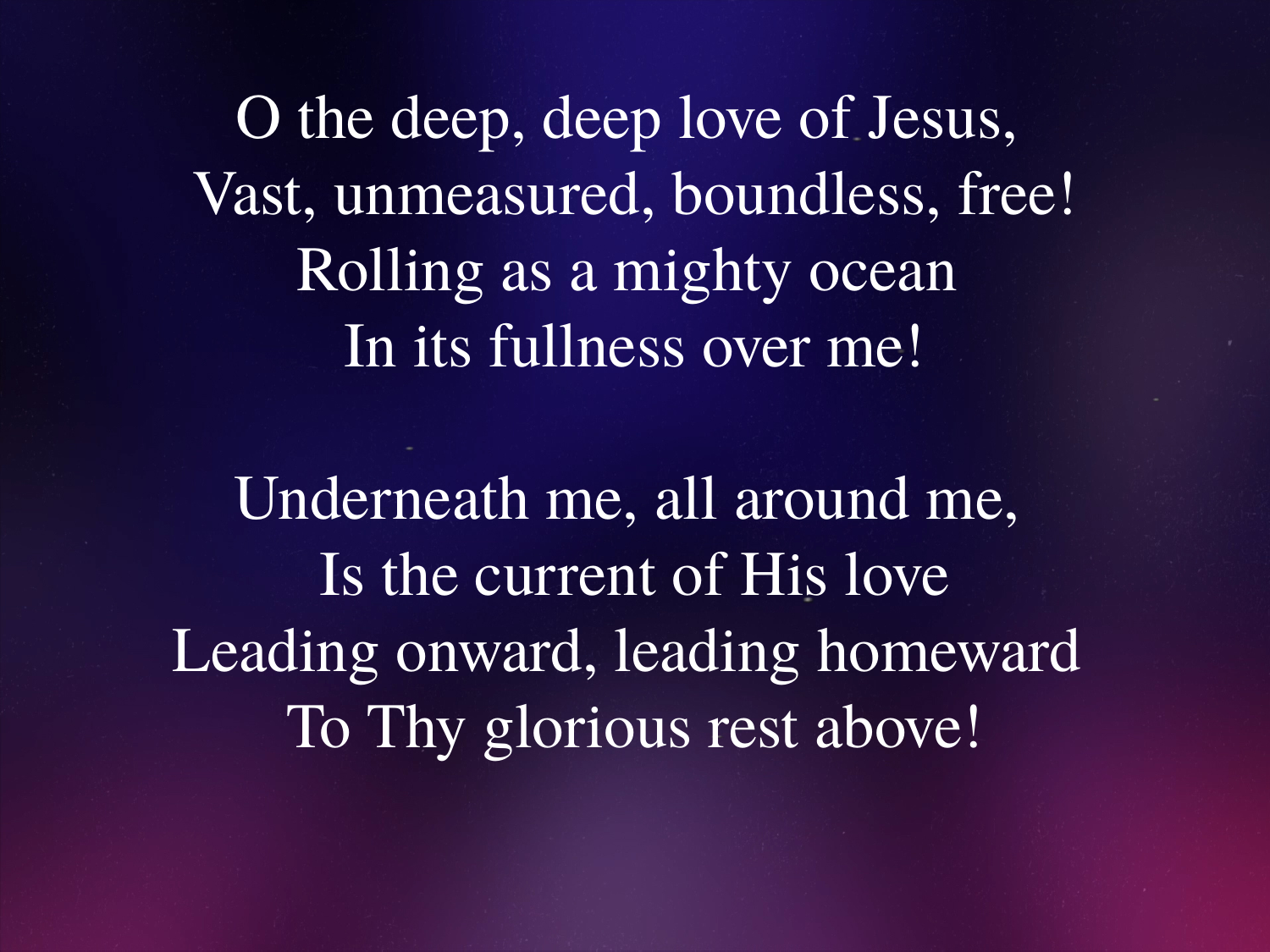

# O the deep, deep love of Jesus, Vast, unmeasured, boundless, free! Rolling as a mighty ocean In its fullness over me! Underneath me, all around me, Is the current of His love Leading onward, leading homeward To Thy glorious rest above!